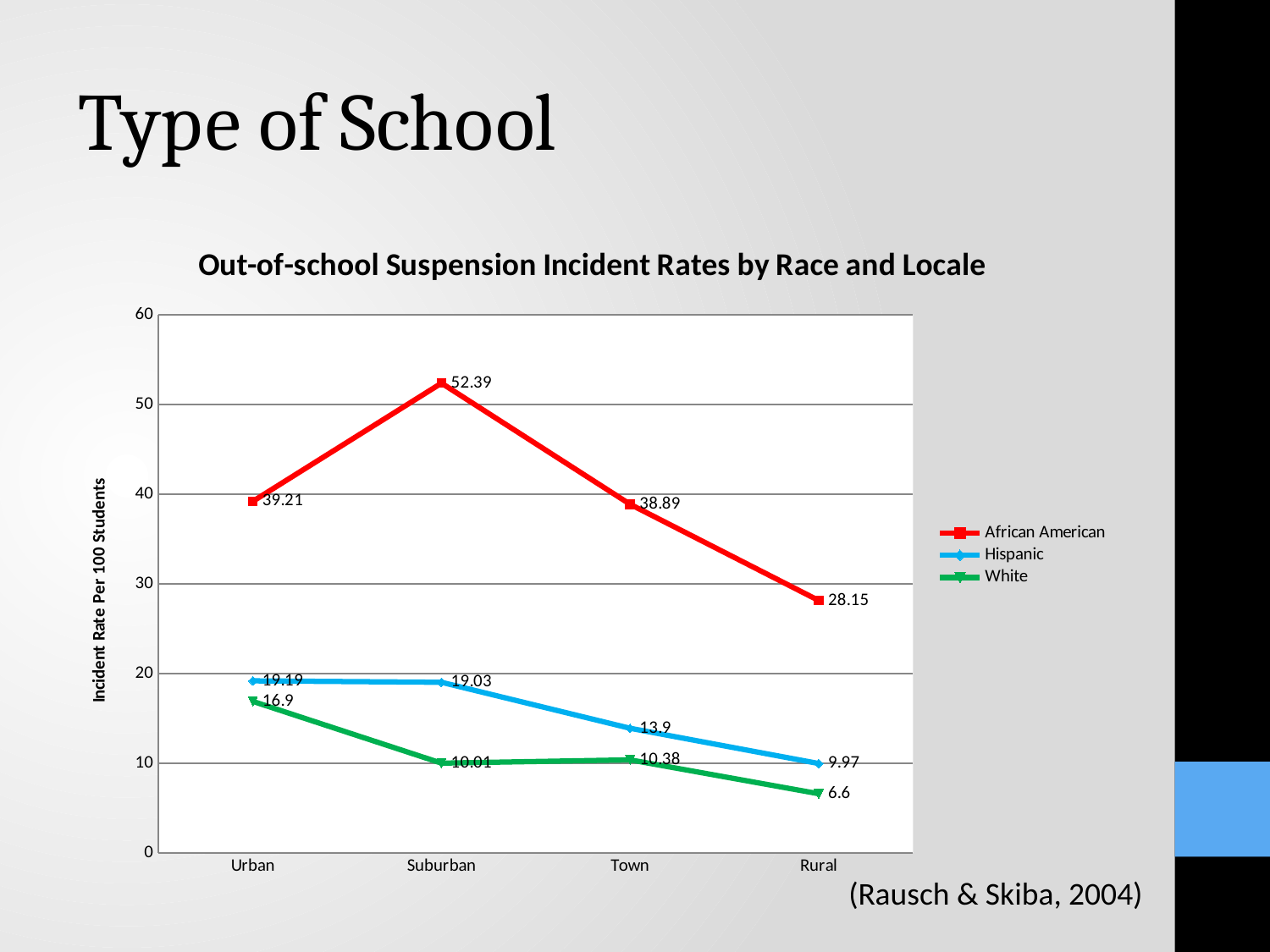

# Type of School

### Chart: Out-of-school Suspension Incident Rates by Race and Locale

| Category | African American | Hispanic | White |
|---|---|---|---|
| Urban | 39.21 | 19.19 | 16.9 |
| Suburban | 52.39 | 19.03 | 10.01 |
| Town | 38.89 | 13.9 | 10.38 |
| Rural | 28.150000000000006 | 9.97 | 6.6 |
(Rausch & Skiba, 2004)